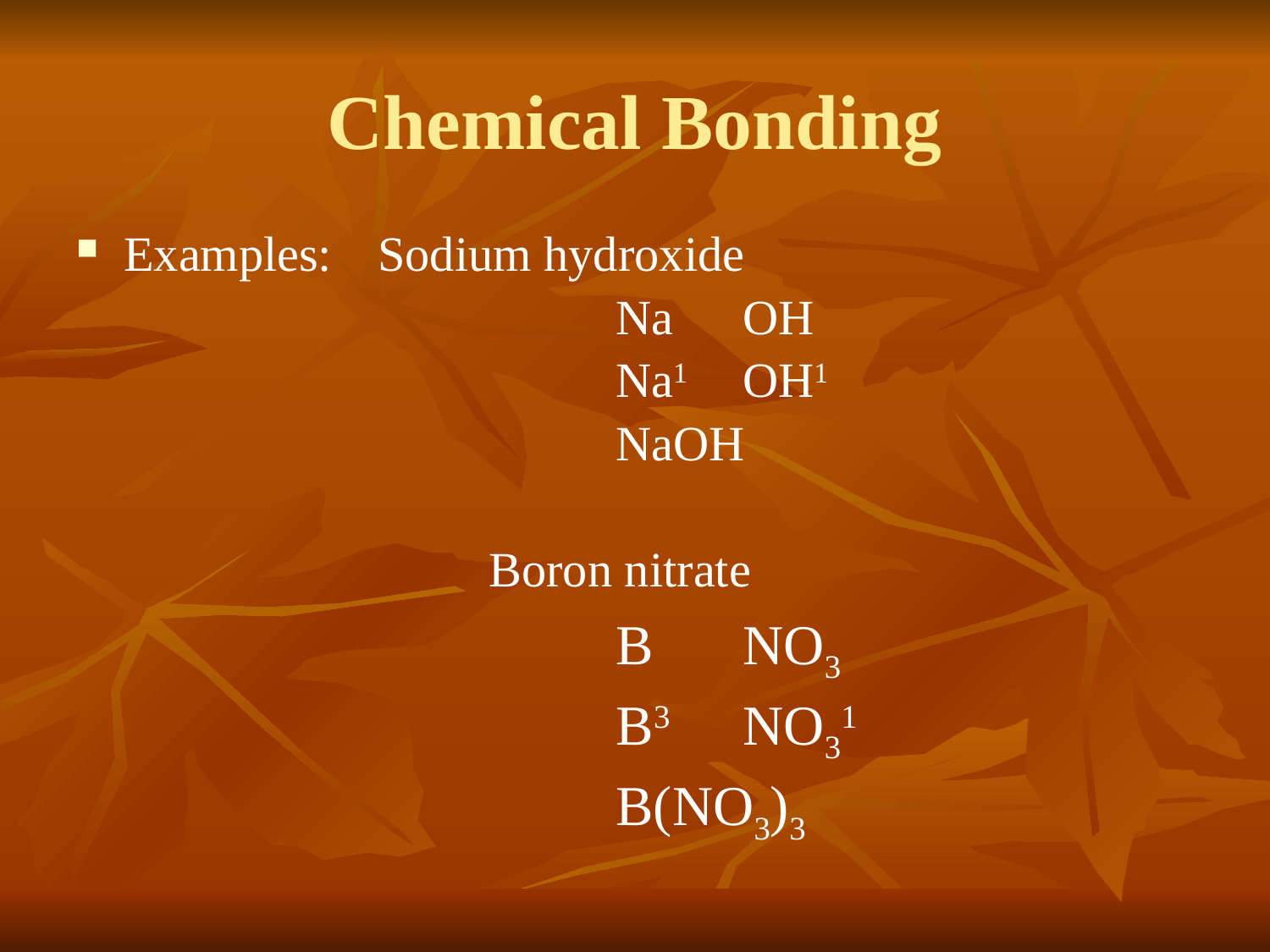

# Chemical Bonding
Examples:	Sodium hydroxide
			Na	OH
			Na1	OH1
			NaOH

		Boron nitrate
			B	NO3
			B3	NO31
			B(NO3)3